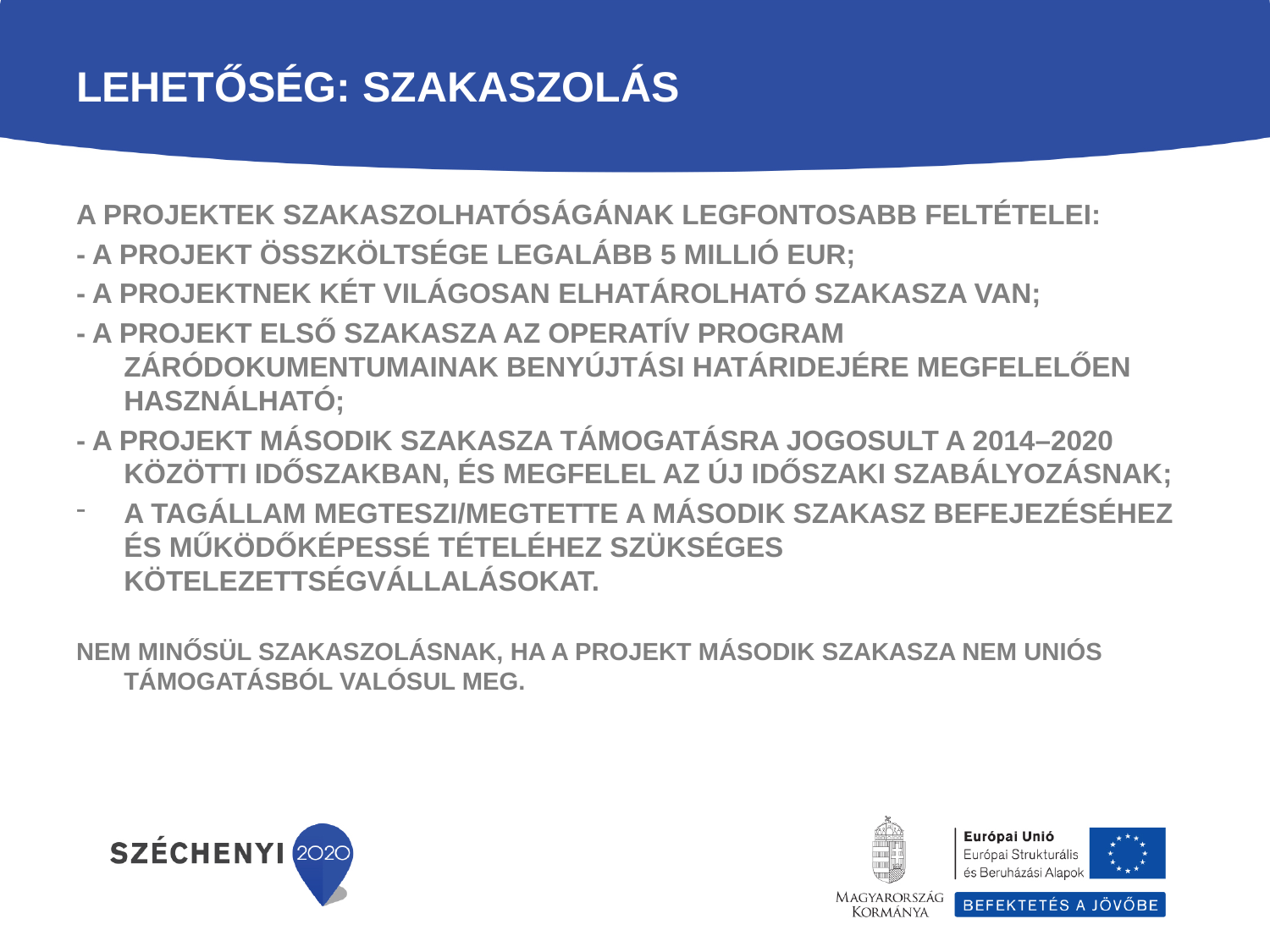

# lehetőség: Szakaszolás
A projektek szakaszolhatóságának legfontosabb feltételei:
- a projekt összköltsége legalább 5 millió EUR;
- a projektnek két világosan elhatárolható szakasza van;
- a projekt első szakasza az operatív program záródokumentumainak benyújtási határidejére megfelelően használható;
- a projekt második szakasza támogatásra jogosult a 2014–2020 közötti időszakban, és megfelel az új időszaki szabályozásnak;
a tagállam megteszi/megtette a második szakasz befejezéséhez és működőképessé tételéhez szükséges kötelezettségvállalásokat.

Nem minősül szakaszolásnak, ha a projekt második szakasza nem uniós támogatásból valósul meg.